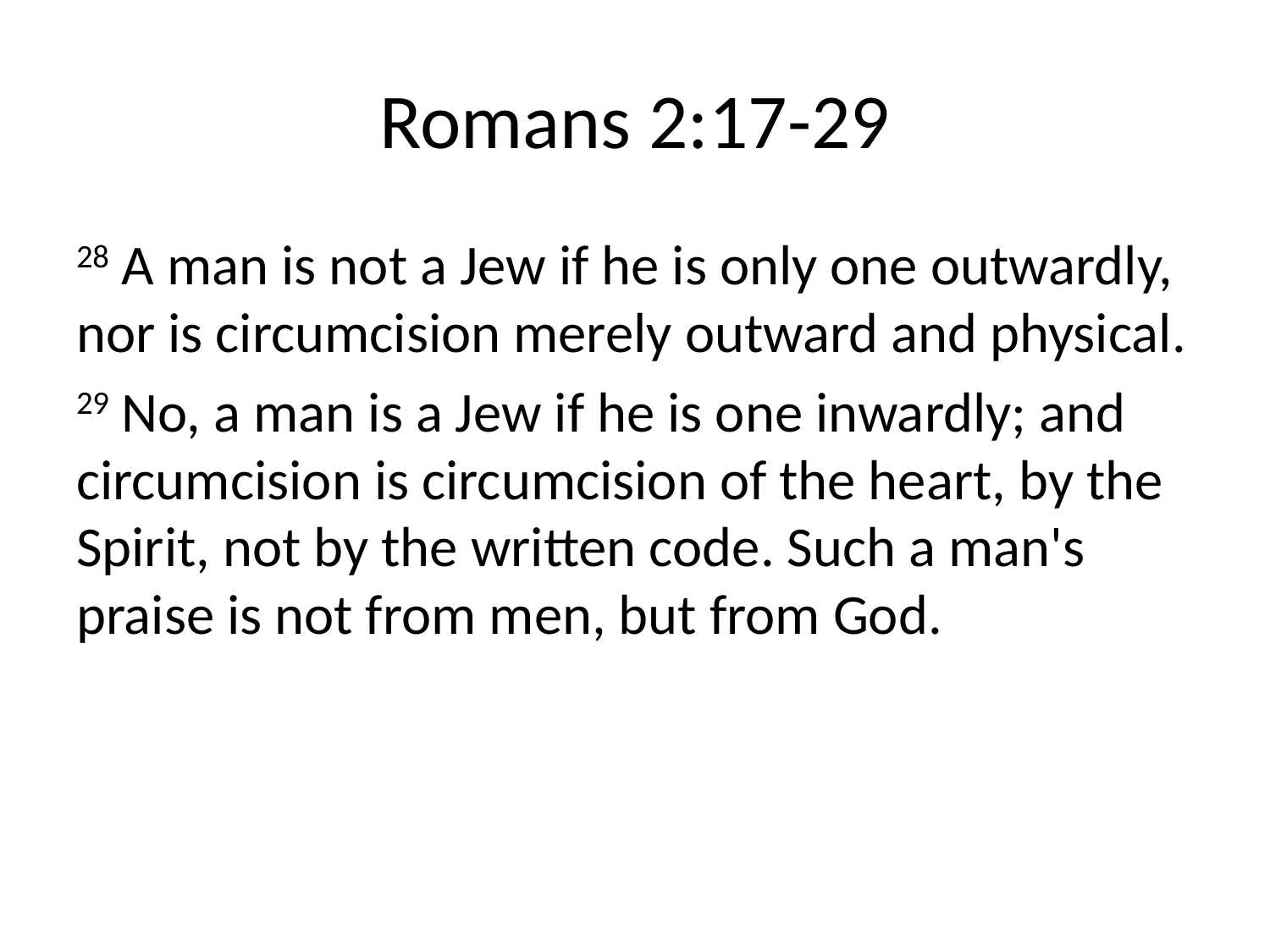

# Romans 2:17-29
28 A man is not a Jew if he is only one outwardly, nor is circumcision merely outward and physical.
29 No, a man is a Jew if he is one inwardly; and circumcision is circumcision of the heart, by the Spirit, not by the written code. Such a man's praise is not from men, but from God.